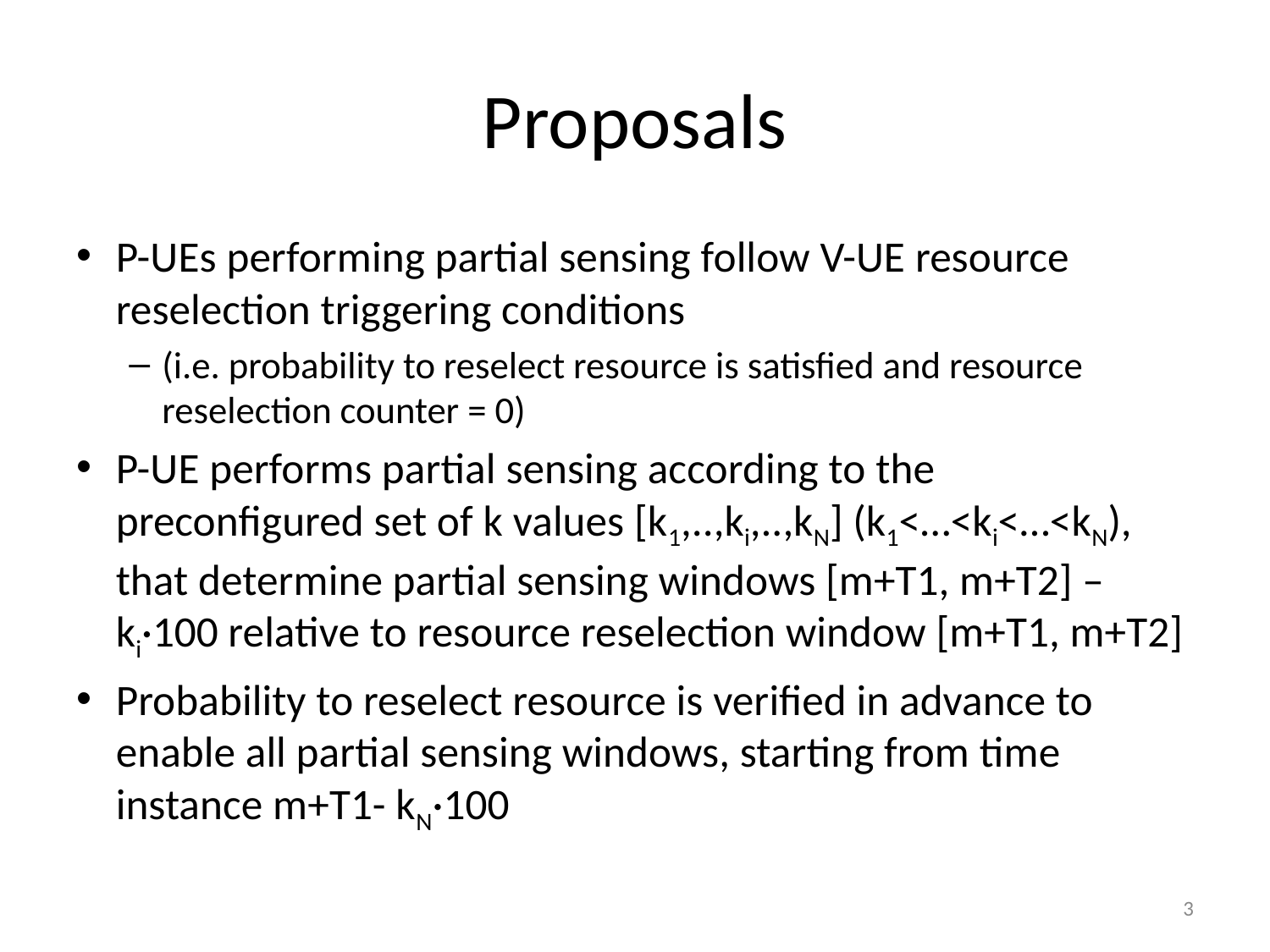

# Proposals
P-UEs performing partial sensing follow V-UE resource reselection triggering conditions
(i.e. probability to reselect resource is satisfied and resource reselection counter = 0)
P-UE performs partial sensing according to the preconfigured set of k values [k1,..,ki,..,kN] (k1<…<ki<…<kN), that determine partial sensing windows [m+T1, m+T2] – ki·100 relative to resource reselection window [m+T1, m+T2]
Probability to reselect resource is verified in advance to enable all partial sensing windows, starting from time instance m+T1- kN·100

3